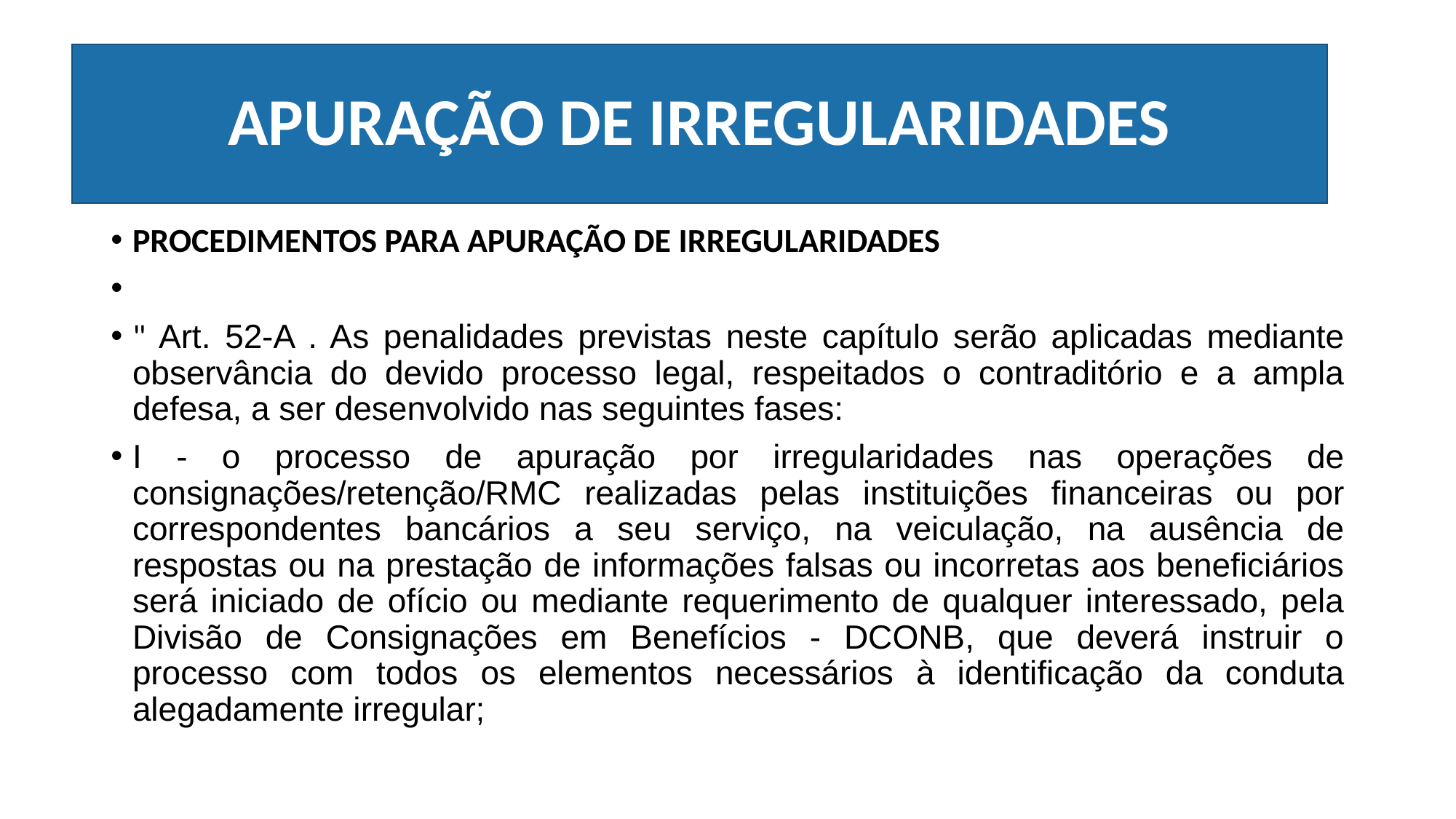

# APURAÇÃO DE IRREGULARIDADES
PROCEDIMENTOS PARA APURAÇÃO DE IRREGULARIDADES

" Art. 52-A . As penalidades previstas neste capítulo serão aplicadas mediante observância do devido processo legal, respeitados o contraditório e a ampla defesa, a ser desenvolvido nas seguintes fases:
I - o processo de apuração por irregularidades nas operações de consignações/retenção/RMC realizadas pelas instituições financeiras ou por correspondentes bancários a seu serviço, na veiculação, na ausência de respostas ou na prestação de informações falsas ou incorretas aos beneficiários será iniciado de ofício ou mediante requerimento de qualquer interessado, pela Divisão de Consignações em Benefícios - DCONB, que deverá instruir o processo com todos os elementos necessários à identificação da conduta alegadamente irregular;